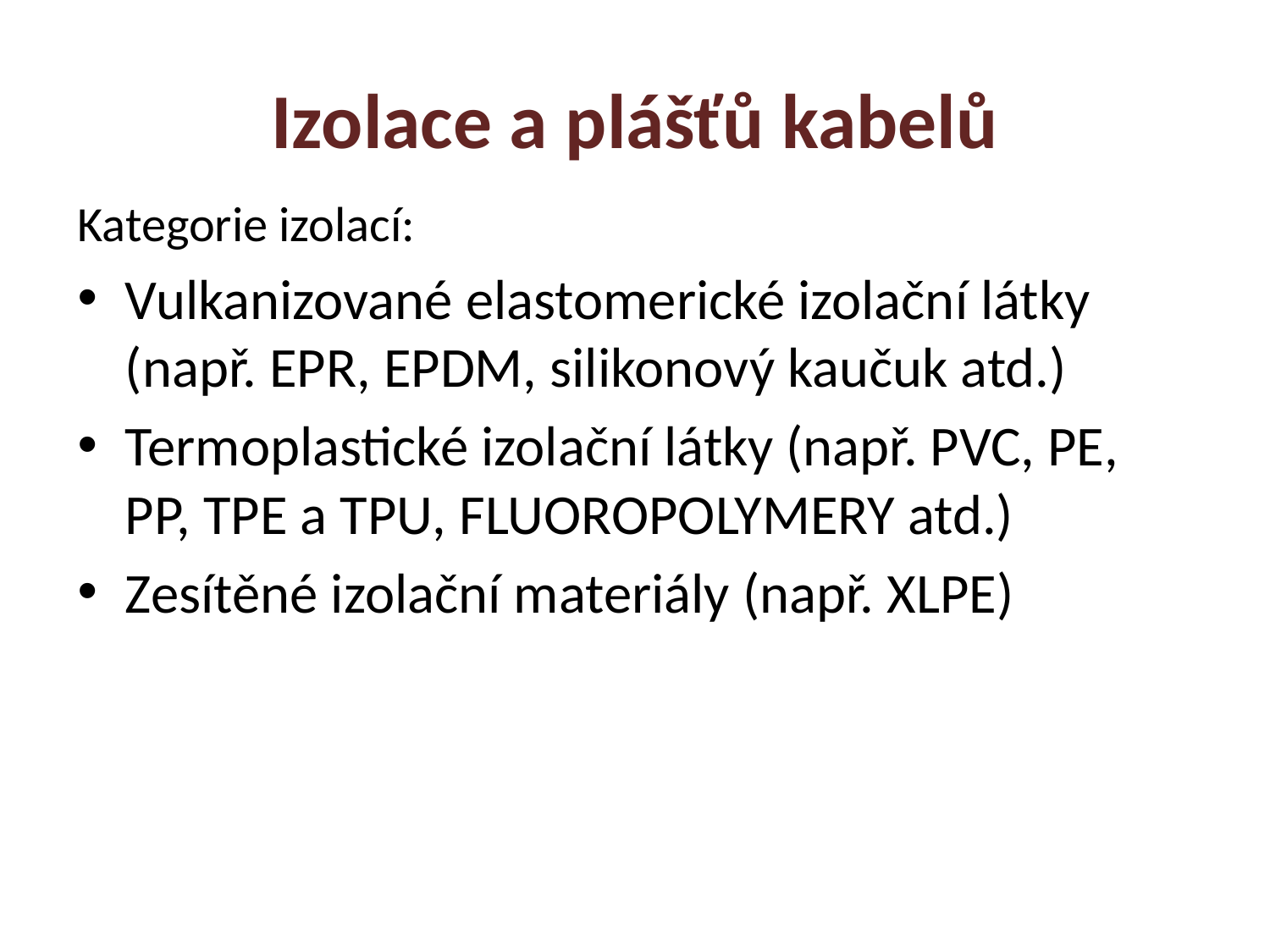

# Izolace a plášťů kabelů
Kategorie izolací:
Vulkanizované elastomerické izolační látky (např. EPR, EPDM, silikonový kaučuk atd.)
Termoplastické izolační látky (např. PVC, PE, PP, TPE a TPU, FLUOROPOLYMERY atd.)
Zesítěné izolační materiály (např. XLPE)